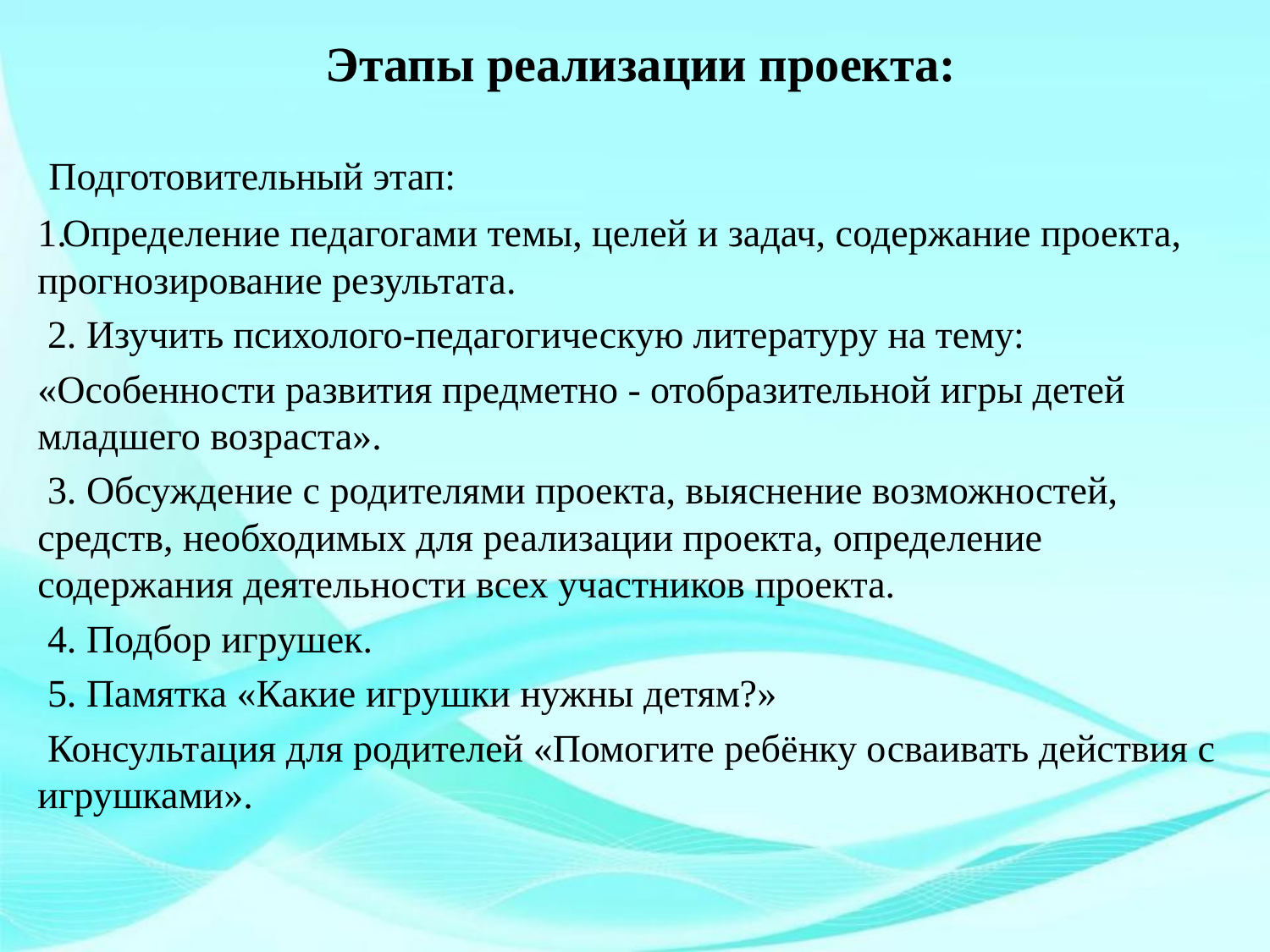

# Этапы реализации проекта:
 Подготовительный этап:
Определение педагогами темы, целей и задач, содержание проекта, прогнозирование результата.
 2. Изучить психолого-педагогическую литературу на тему:
«Особенности развития предметно - отобразительной игры детей младшего возраста».
 3. Обсуждение с родителями проекта, выяснение возможностей, средств, необходимых для реализации проекта, определение содержания деятельности всех участников проекта.
 4. Подбор игрушек.
 5. Памятка «Какие игрушки нужны детям?»
 Консультация для родителей «Помогите ребёнку осваивать действия с игрушками».